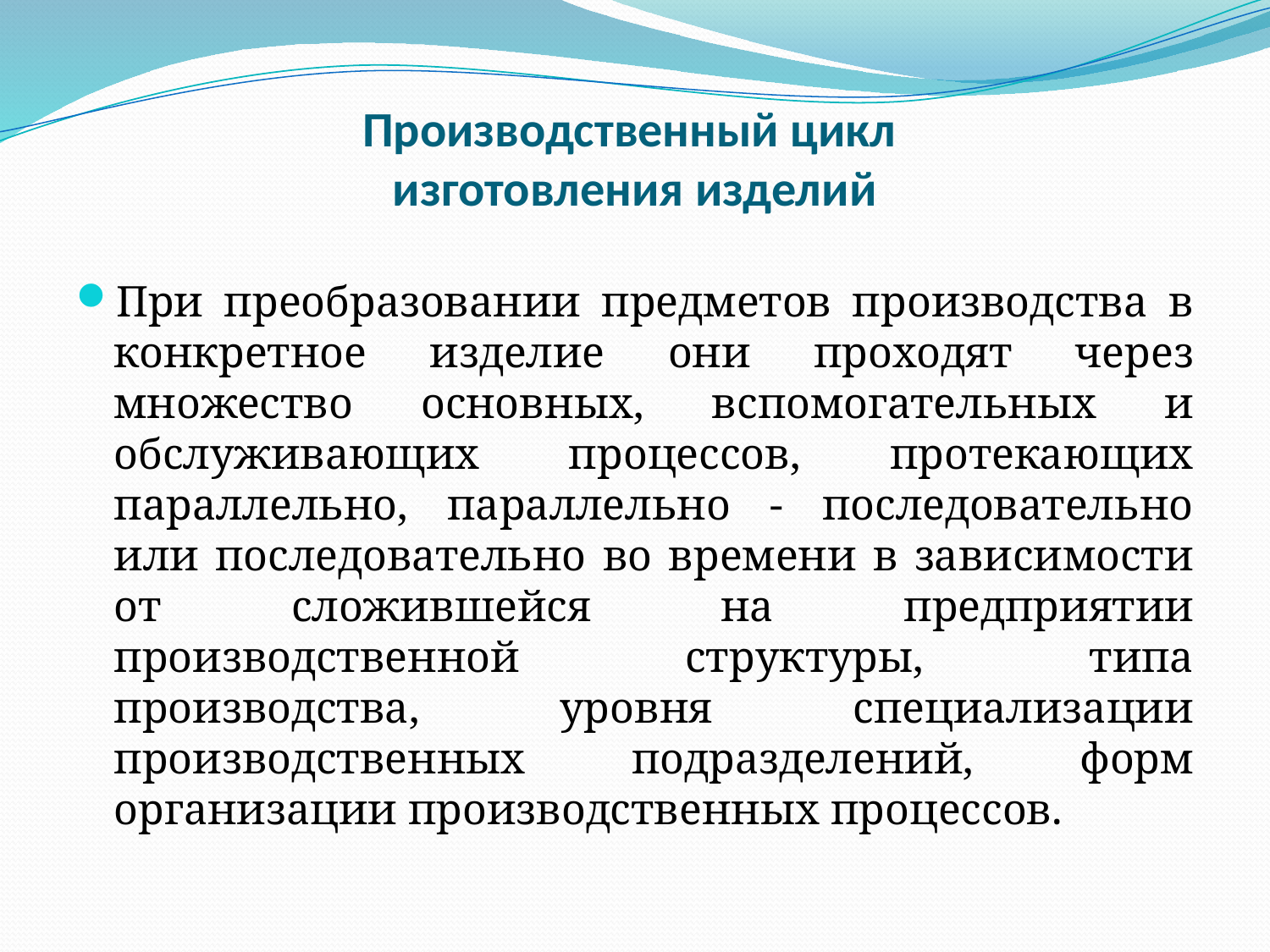

# Производственный цикл изготовления изделий
При преобразовании предметов производства в конкретное изделие они проходят через множество основных, вспомогательных и обслуживающих процессов, протекающих параллельно, параллельно - последовательно или последовательно во времени в зависимости от сложившейся на предприятии производственной структуры, типа производства, уровня специализации производственных подразделений, форм организации производственных процессов.